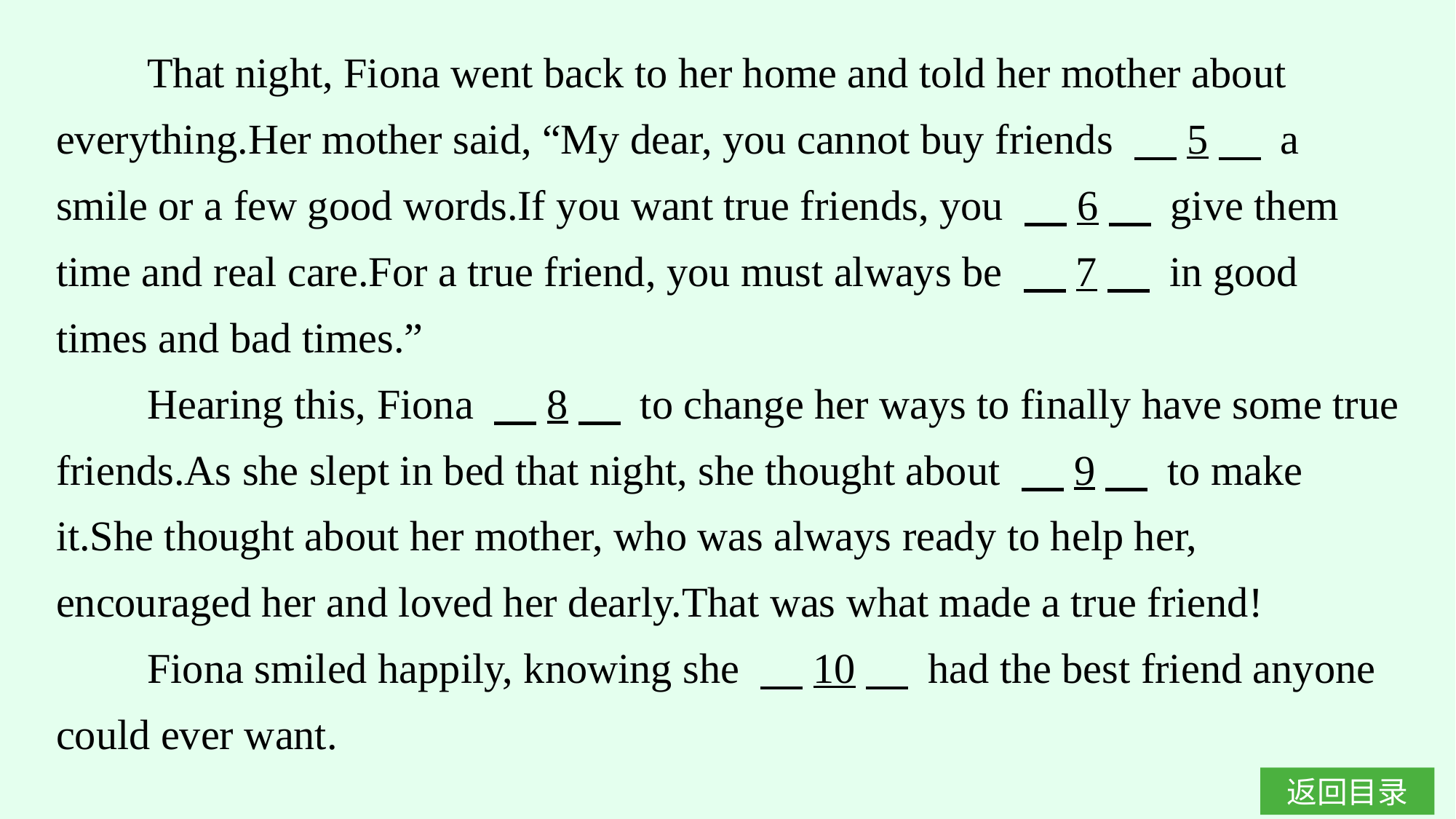

That night, Fiona went back to her home and told her mother about everything.Her mother said, “My dear, you cannot buy friends 　5　 a smile or a few good words.If you want true friends, you 　6　 give them time and real care.For a true friend, you must always be 　7　 in good times and bad times.”
Hearing this, Fiona 　8　 to change her ways to finally have some true friends.As she slept in bed that night, she thought about 　9　 to make it.She thought about her mother, who was always ready to help her, encouraged her and loved her dearly.That was what made a true friend!
Fiona smiled happily, knowing she 　10　 had the best friend anyone could ever want.